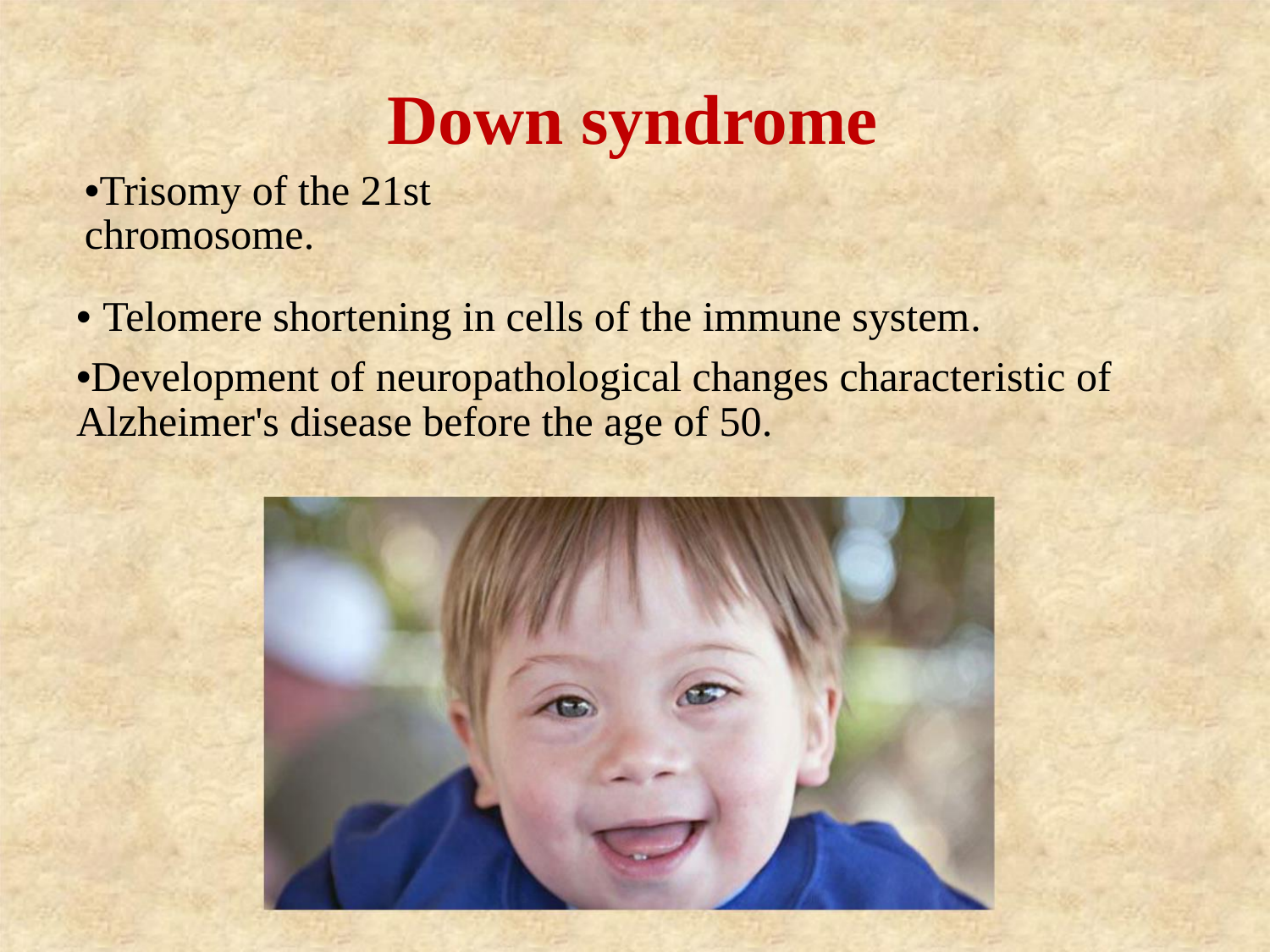

Down syndrome
•Trisomy of the 21st chromosome.

• Telomere shortening in cells of the immune system.
•Development of neuropathological changes characteristic of Alzheimer's disease before the age of 50.